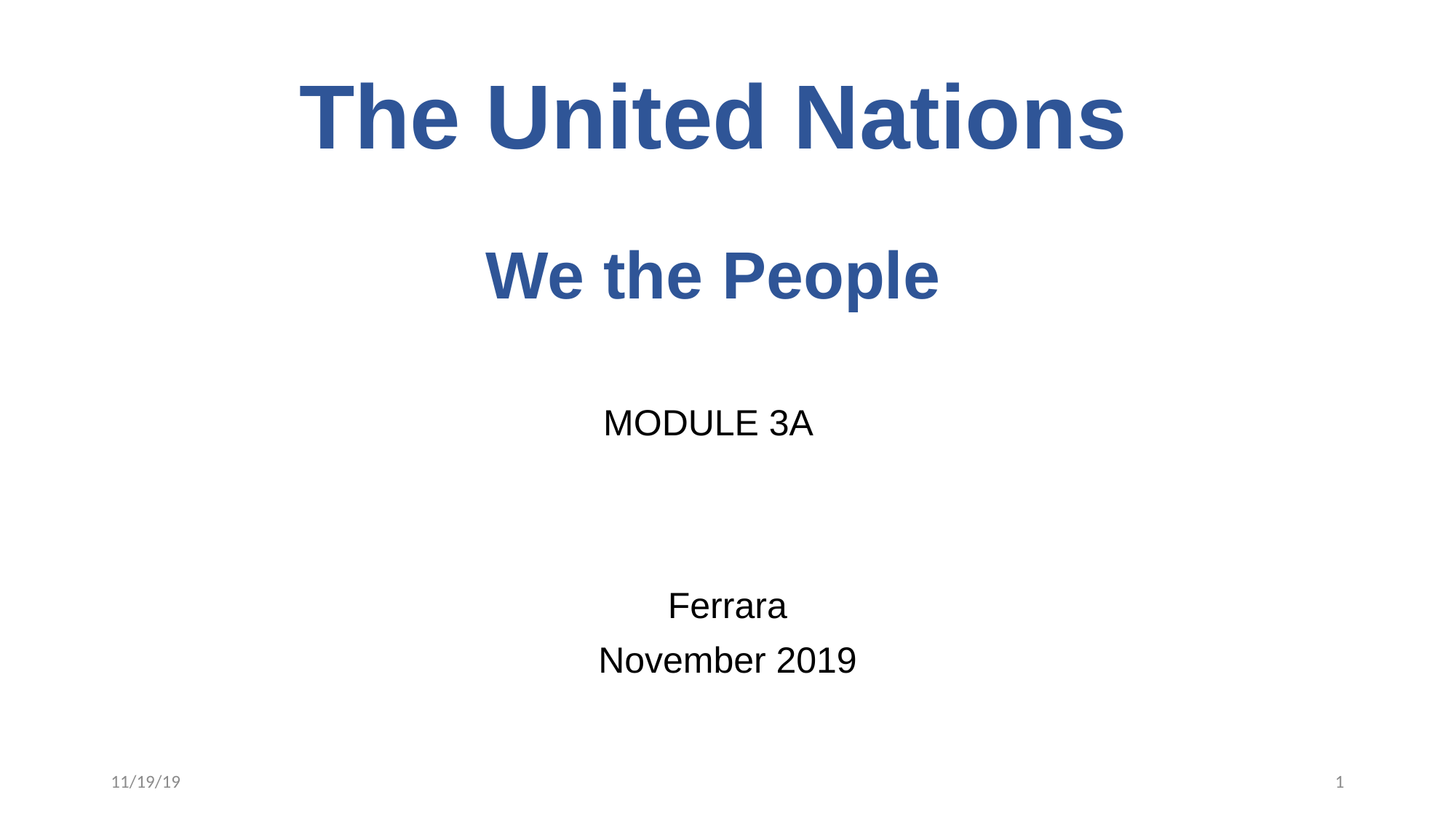

# The United Nations We the People
MODULE 3A
Ferrara
November 2019
11/19/19

1